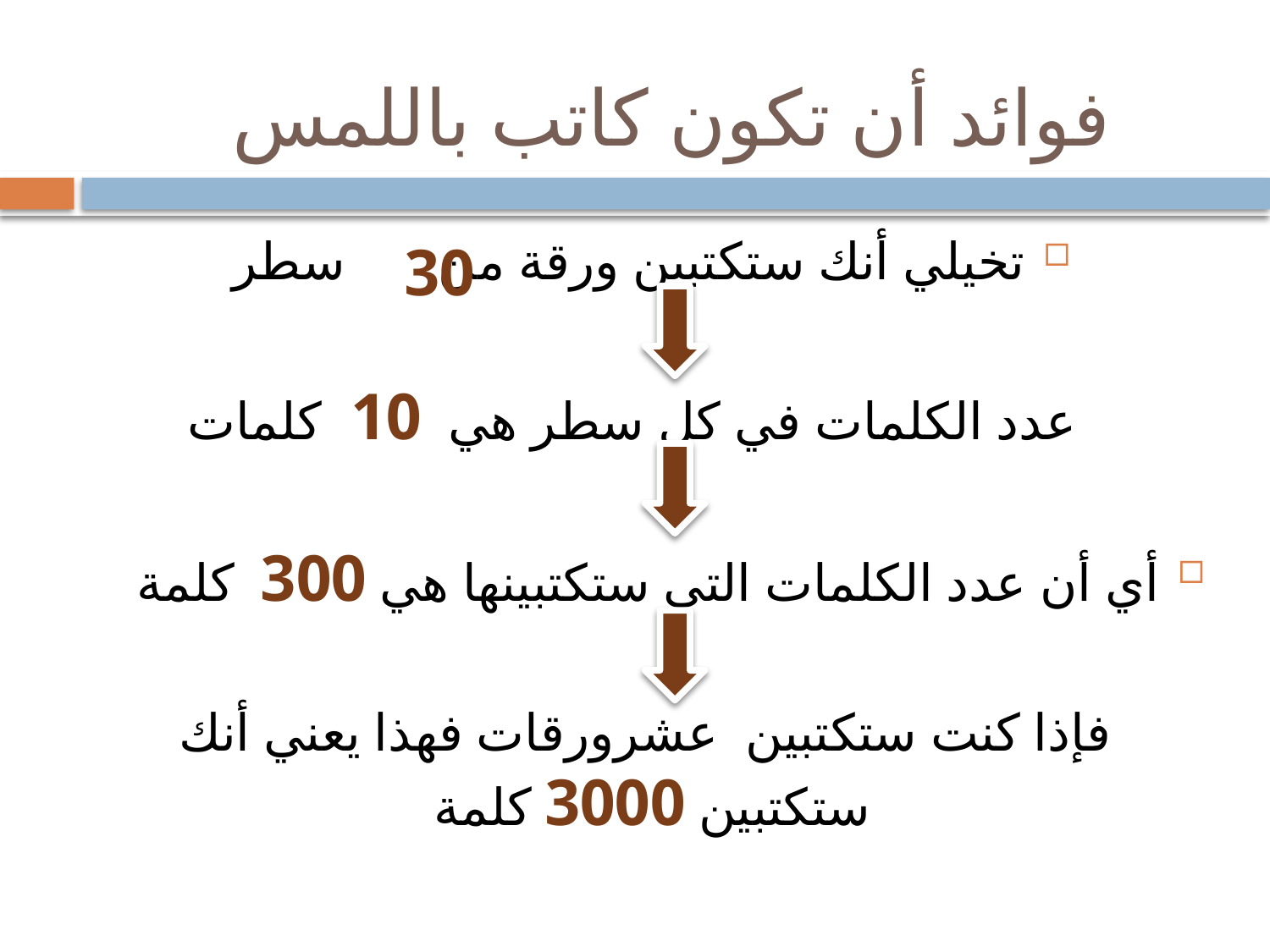

# فوائد أن تكون كاتب باللمس
تخيلي أنك ستكتبين ورقة من       سطر

   عدد الكلمات في كل سطر هي  10  كلمات

أي أن عدد الكلمات التي ستكتبينها هي 300  كلمة

فإذا كنت ستكتبين  عشرورقات فهذا يعني أنك ستكتبين 3000 كلمة
30